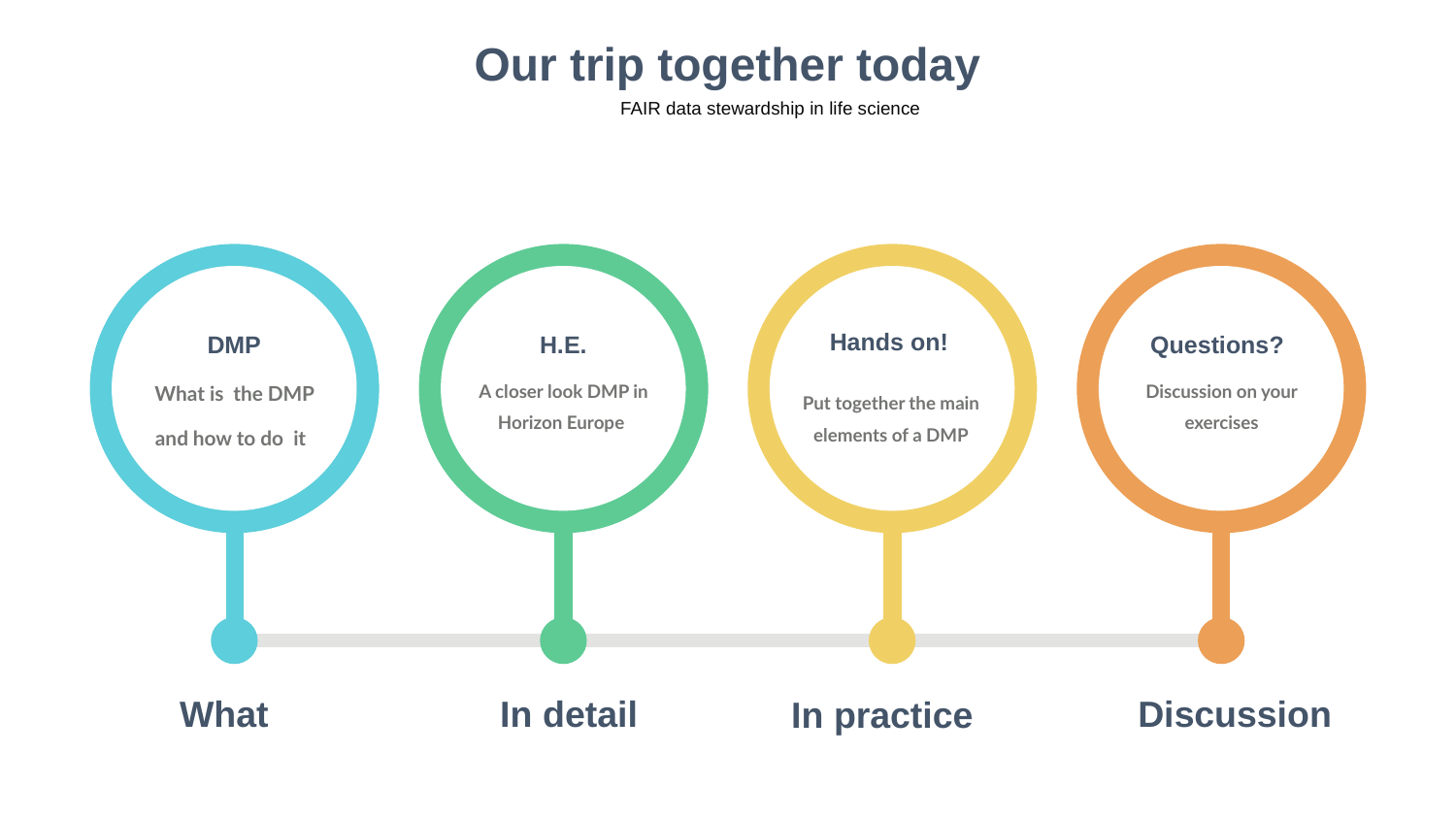

Our trip together today
FAIR data stewardship in life science

Hands on!

Questions?
Discussion on your exercises

DMP
What is  the DMP and how to do  it
H.E.
A closer look DMP in Horizon Europe
Put together the main elements of a DMP

What
In detail
In practice

Discussion